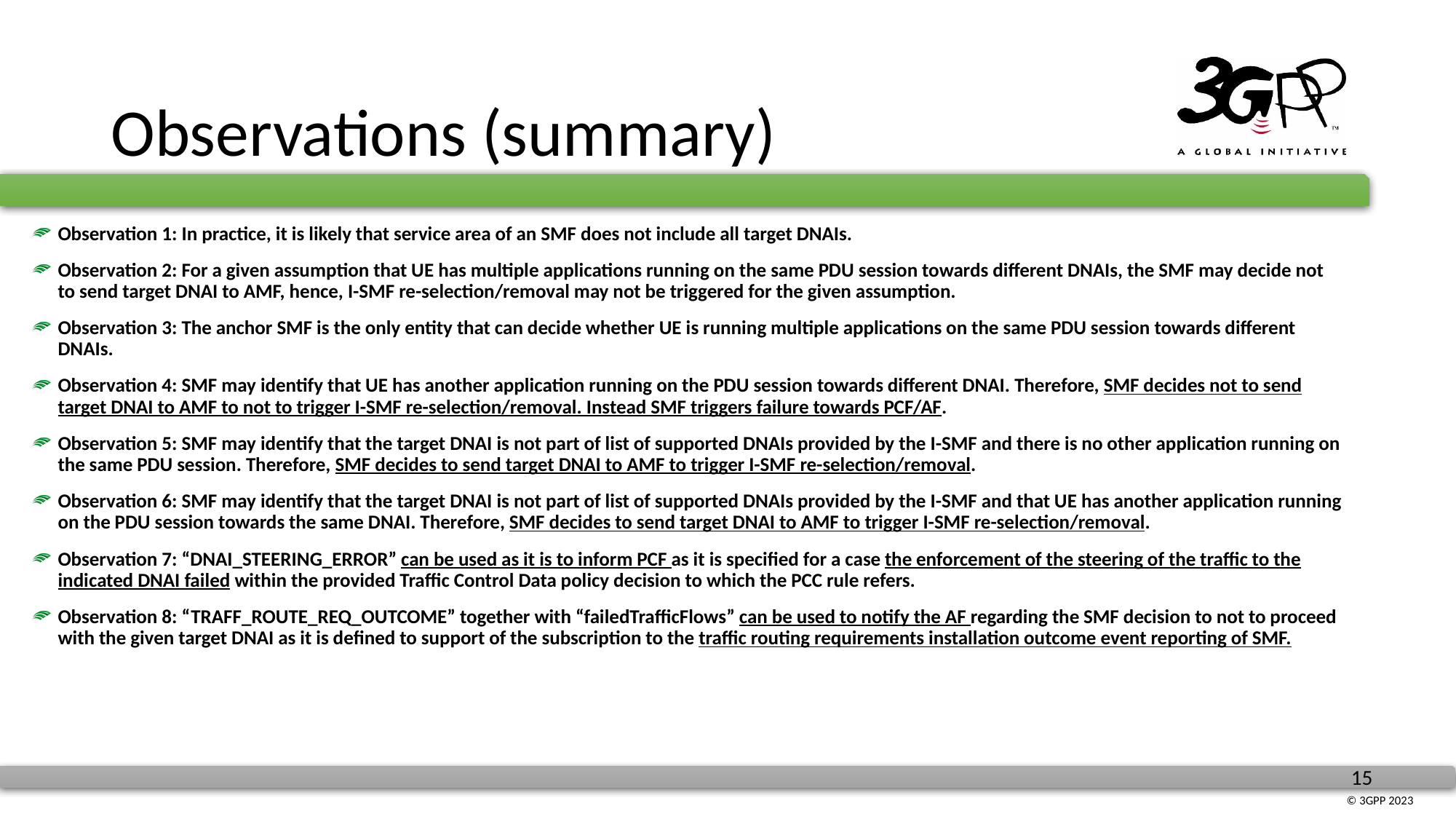

# Observations (summary)
Observation 1: In practice, it is likely that service area of an SMF does not include all target DNAIs.
Observation 2: For a given assumption that UE has multiple applications running on the same PDU session towards different DNAIs, the SMF may decide not to send target DNAI to AMF, hence, I-SMF re-selection/removal may not be triggered for the given assumption.
Observation 3: The anchor SMF is the only entity that can decide whether UE is running multiple applications on the same PDU session towards different DNAIs.
Observation 4: SMF may identify that UE has another application running on the PDU session towards different DNAI. Therefore, SMF decides not to send target DNAI to AMF to not to trigger I-SMF re-selection/removal. Instead SMF triggers failure towards PCF/AF.
Observation 5: SMF may identify that the target DNAI is not part of list of supported DNAIs provided by the I-SMF and there is no other application running on the same PDU session. Therefore, SMF decides to send target DNAI to AMF to trigger I-SMF re-selection/removal.
Observation 6: SMF may identify that the target DNAI is not part of list of supported DNAIs provided by the I-SMF and that UE has another application running on the PDU session towards the same DNAI. Therefore, SMF decides to send target DNAI to AMF to trigger I-SMF re-selection/removal.
Observation 7: “DNAI_STEERING_ERROR” can be used as it is to inform PCF as it is specified for a case the enforcement of the steering of the traffic to the indicated DNAI failed within the provided Traffic Control Data policy decision to which the PCC rule refers.
Observation 8: “TRAFF_ROUTE_REQ_OUTCOME” together with “failedTrafficFlows” can be used to notify the AF regarding the SMF decision to not to proceed with the given target DNAI as it is defined to support of the subscription to the traffic routing requirements installation outcome event reporting of SMF.